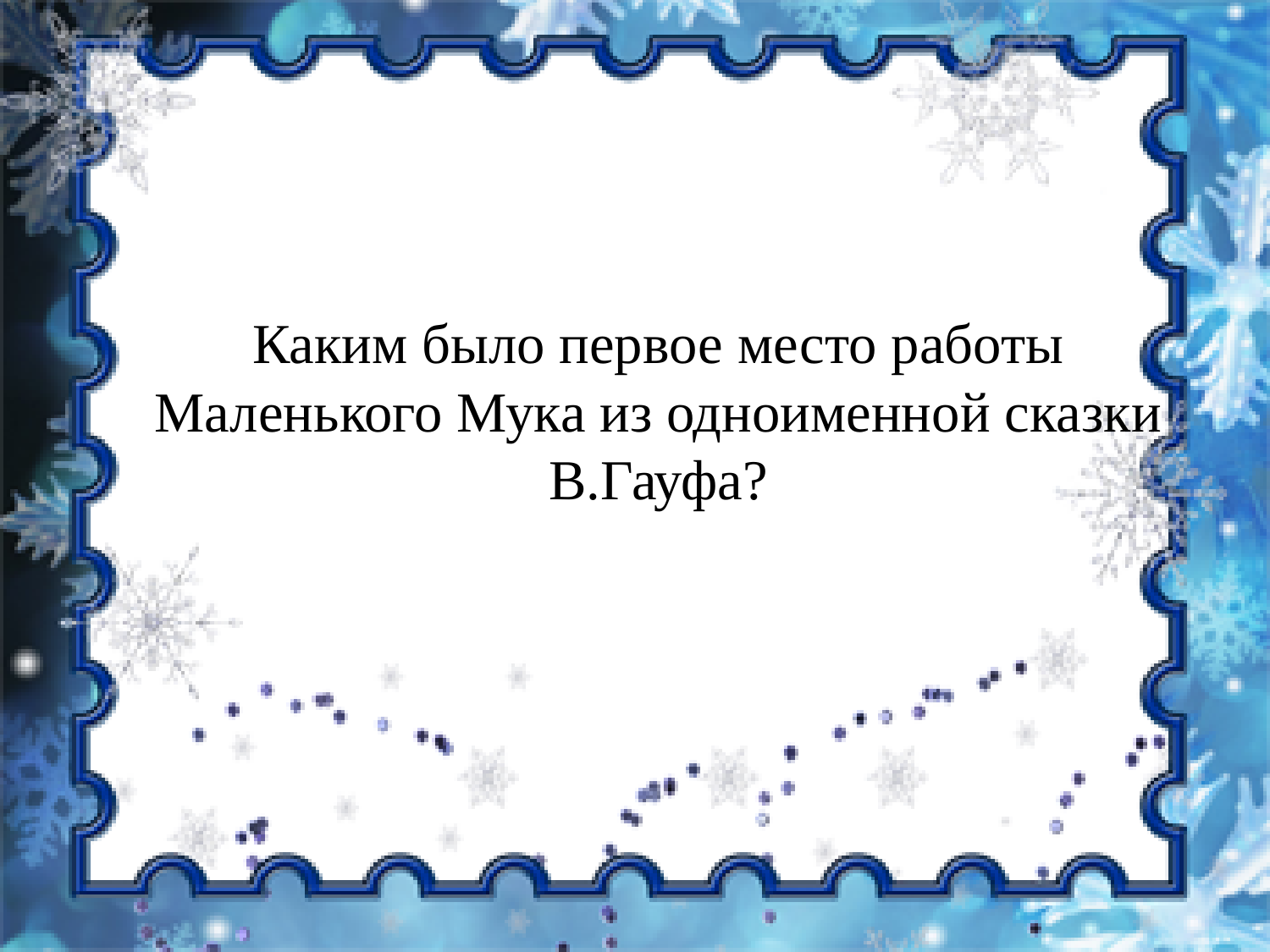

Каким было первое место работы Маленького Мука из одноименной сказки В.Гауфа?